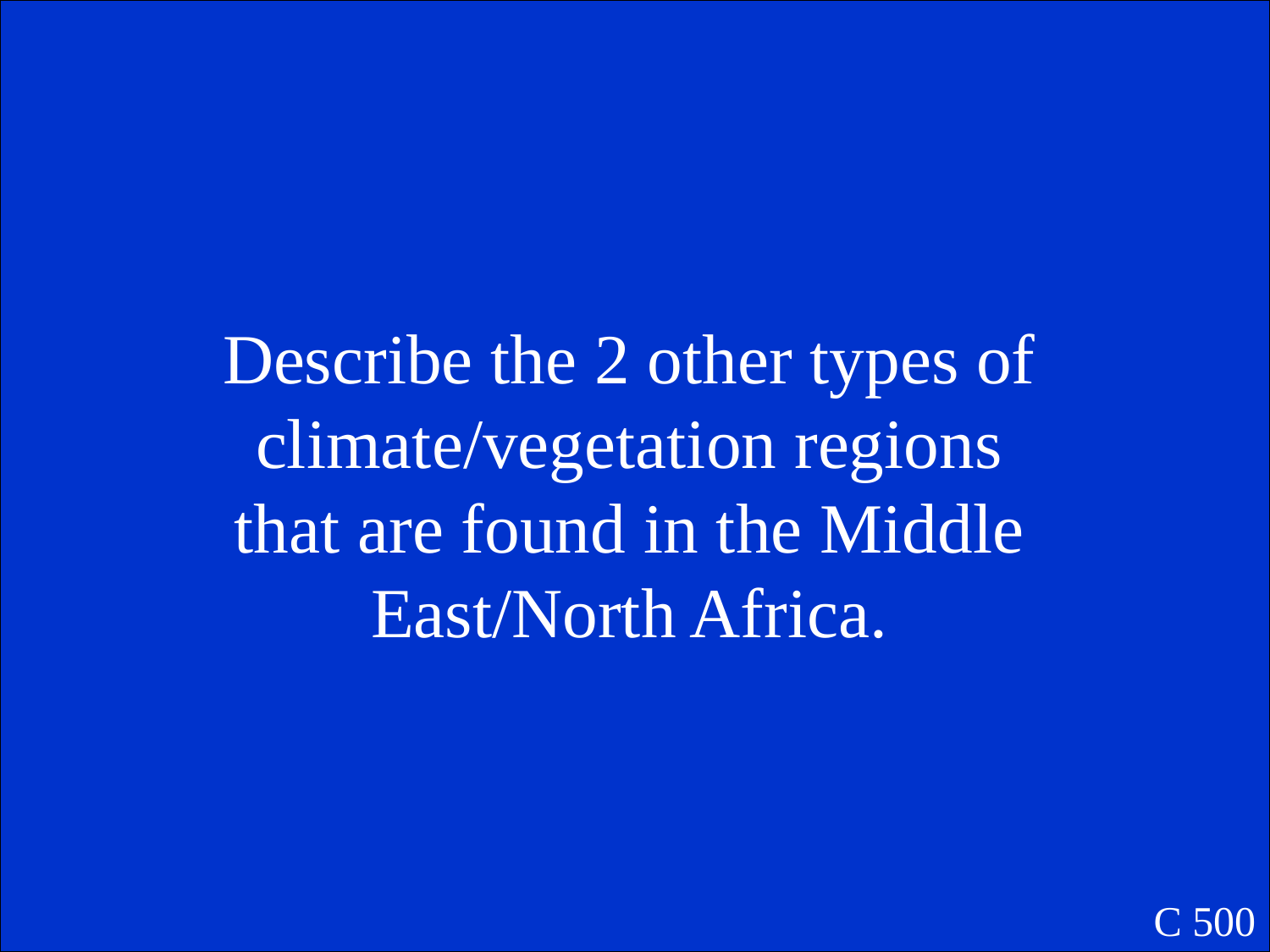

Describe the 2 other types of climate/vegetation regions that are found in the Middle East/North Africa.
C 500